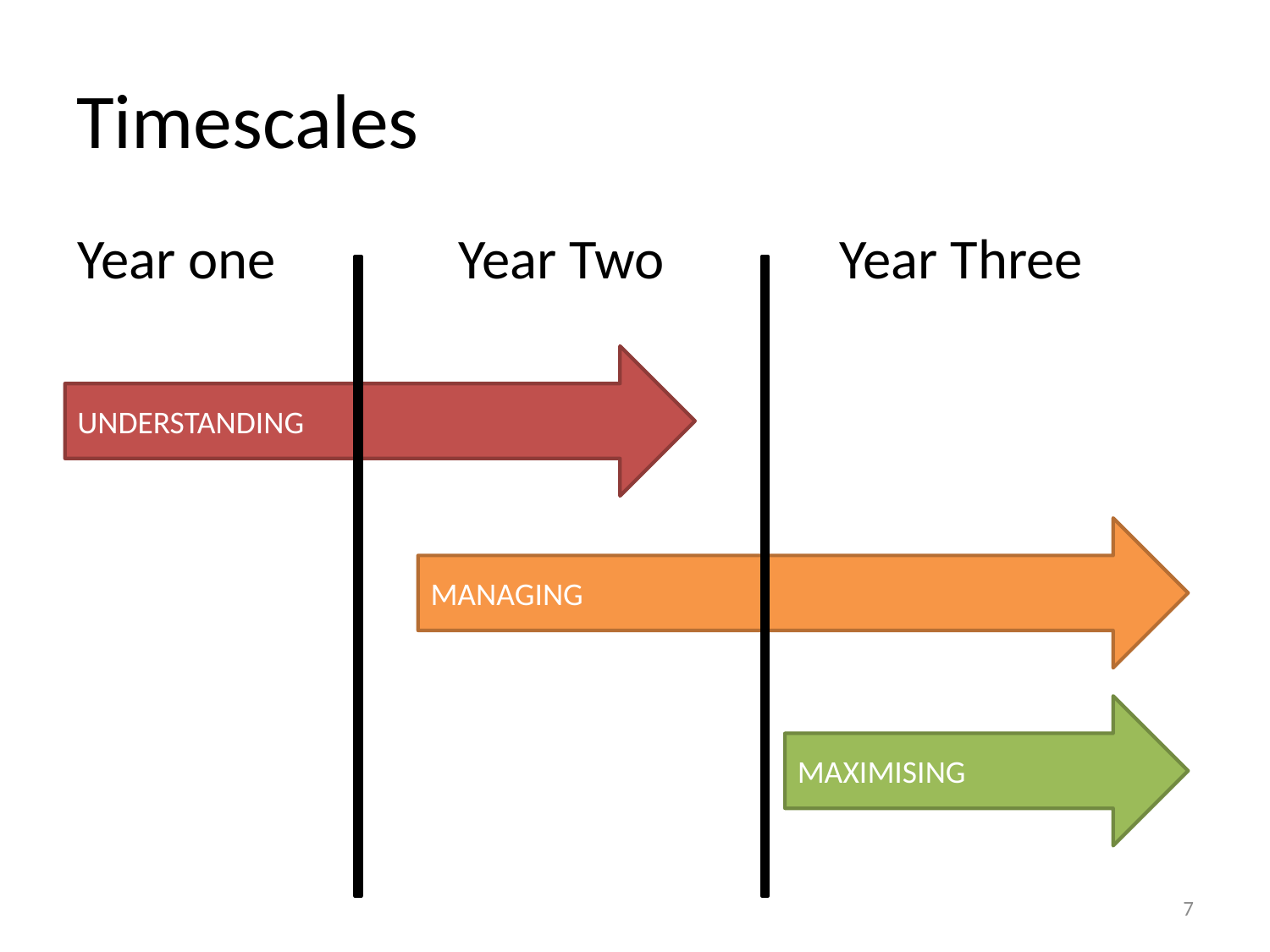

# Timescales
Year one		Year Two		Year Three

UNDERSTANDING
MANAGING
MAXIMISING
7